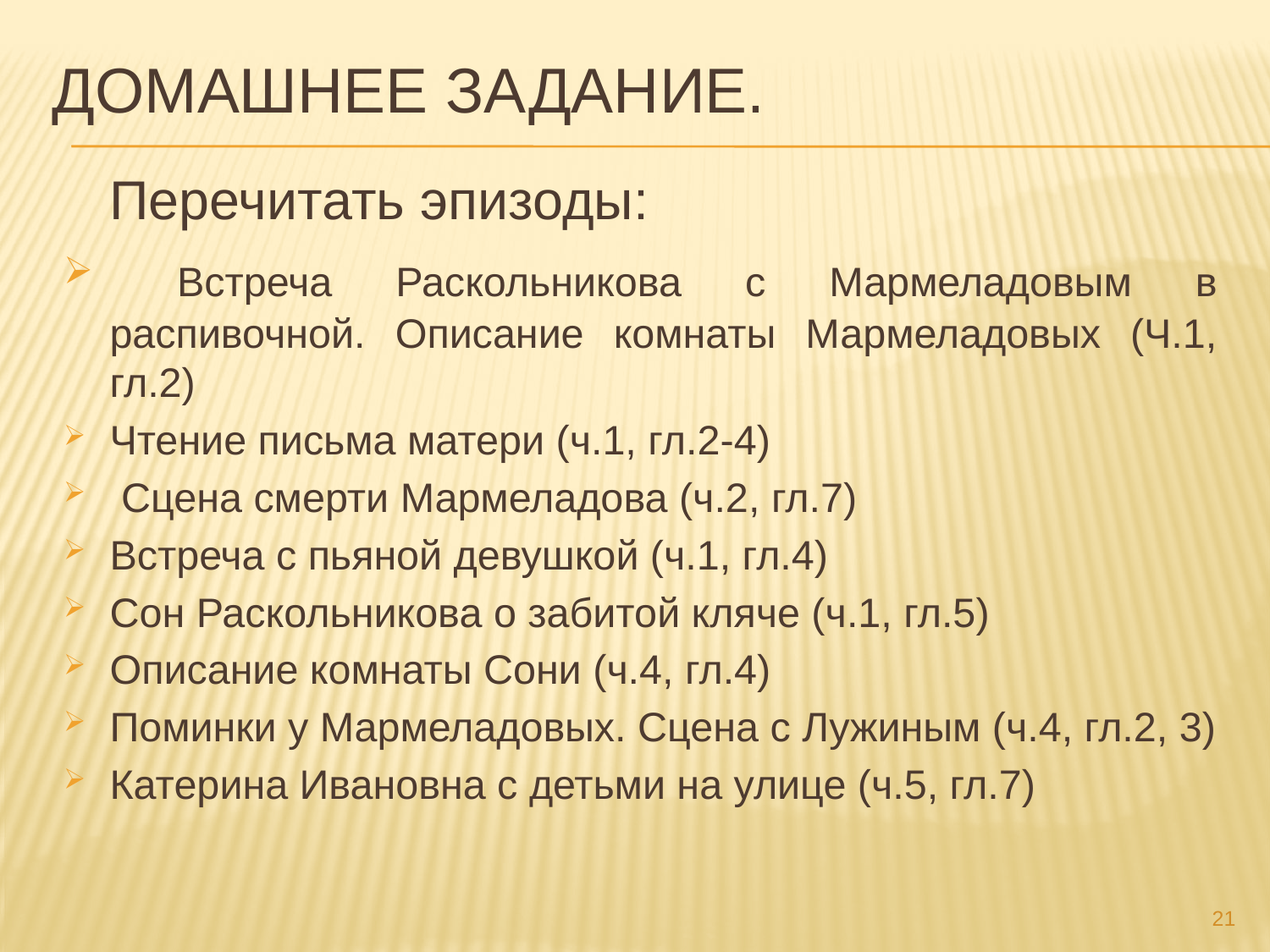

# Домашнее задание.
	Перечитать эпизоды:
 Встреча Раскольникова с Мармеладовым в распивочной. Описание комнаты Мармеладовых (Ч.1, гл.2)
Чтение письма матери (ч.1, гл.2-4)
 Сцена смерти Мармеладова (ч.2, гл.7)
Встреча с пьяной девушкой (ч.1, гл.4)
Сон Раскольникова о забитой кляче (ч.1, гл.5)
Описание комнаты Сони (ч.4, гл.4)
Поминки у Мармеладовых. Сцена с Лужиным (ч.4, гл.2, 3)
Катерина Ивановна с детьми на улице (ч.5, гл.7)

21